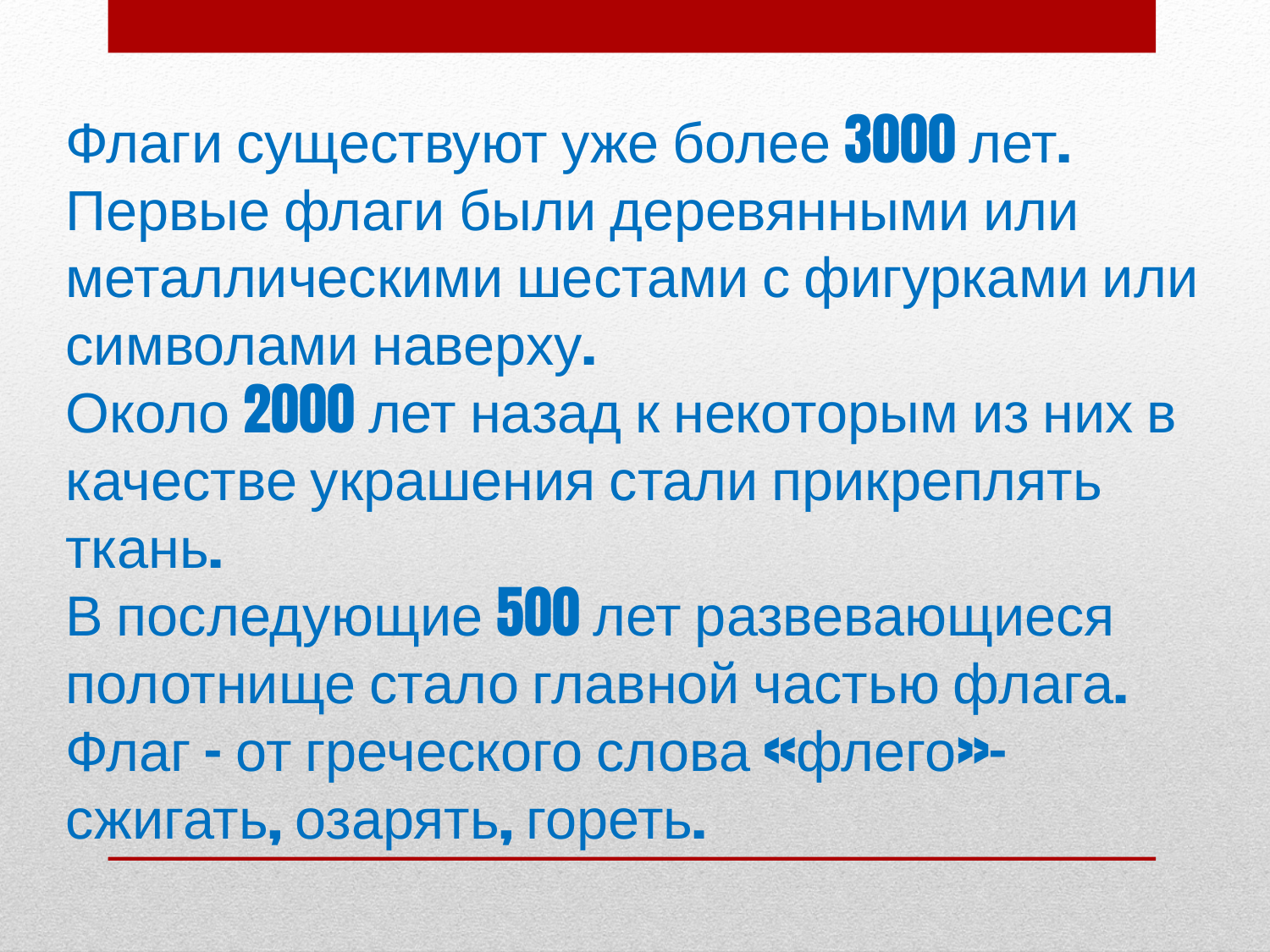

# Флаги существуют уже более 3000 лет. Первые флаги были деревянными или металлическими шестами с фигурками или символами наверху. Около 2000 лет назад к некоторым из них в качестве украшения стали прикреплять ткань. В последующие 500 лет развевающиеся полотнище стало главной частью флага. Флаг – от греческого слова «флего»- сжигать, озарять, гореть.